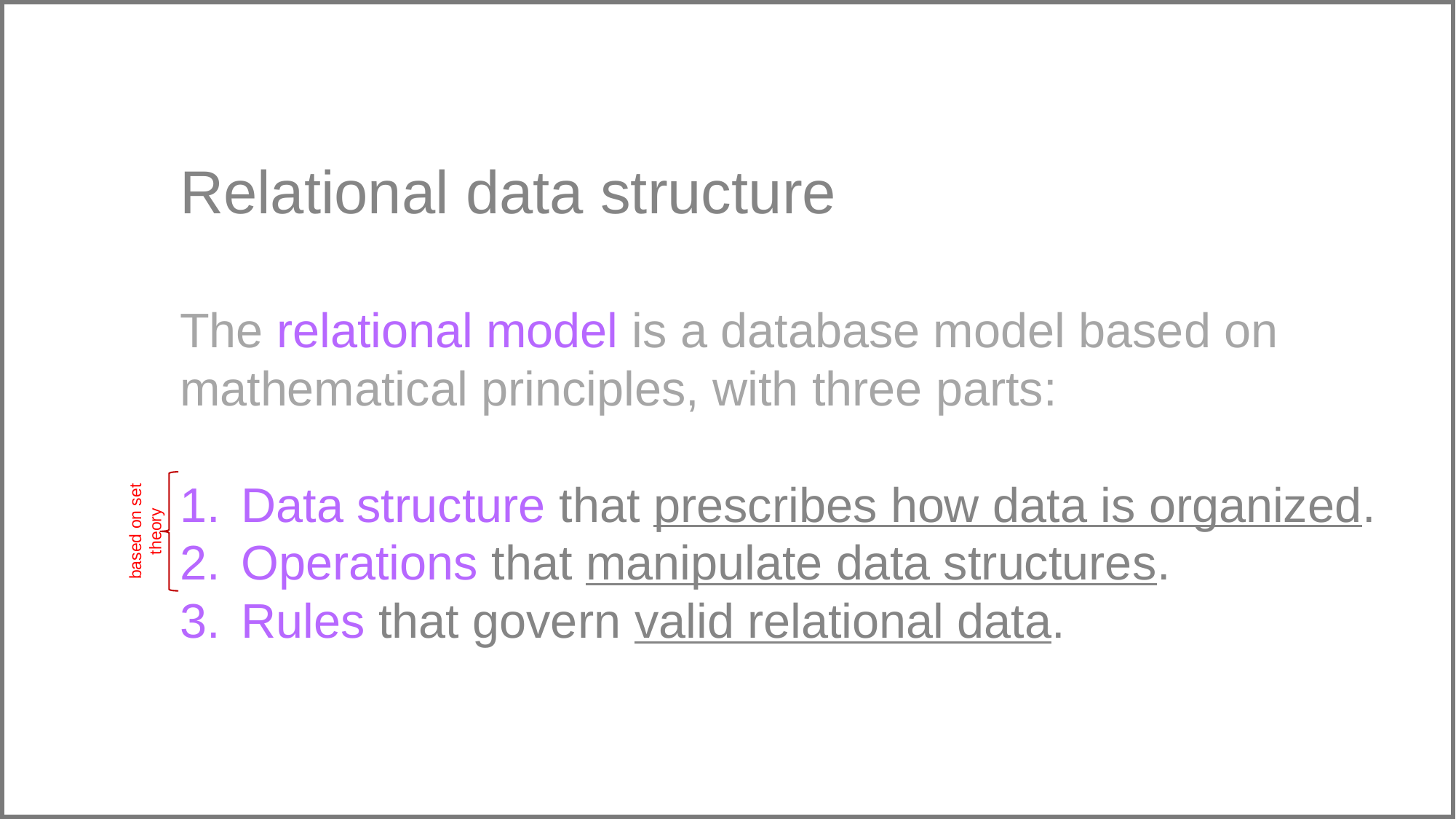

Relational data structure

The relational model is a database model based on mathematical principles, with three parts:

Data structure that prescribes how data is organized.
Operations that manipulate data structures.
Rules that govern valid relational data.

based on set theory